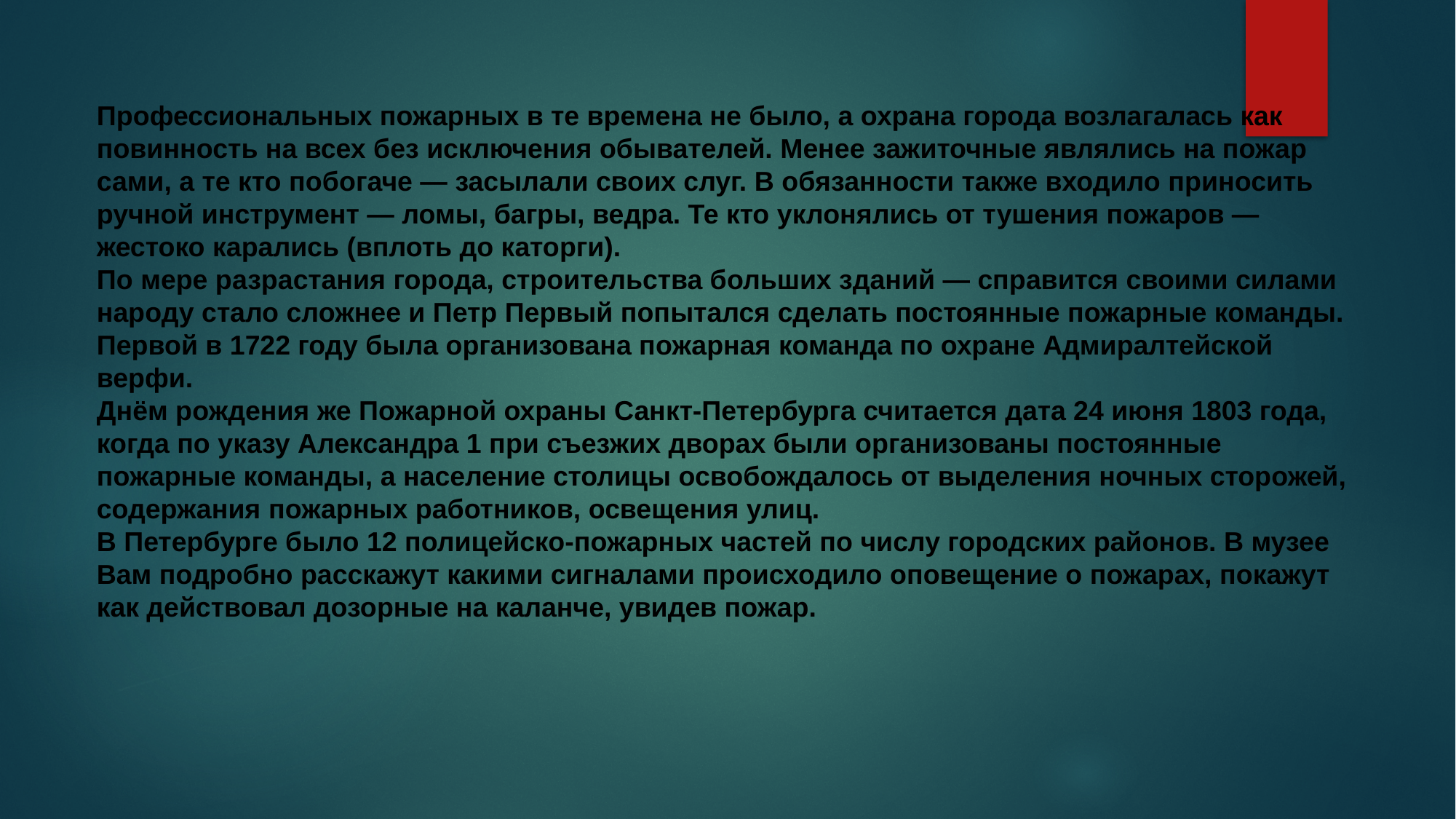

Профессиональных пожарных в те времена не было, а охрана города возлагалась как повинность на всех без исключения обывателей. Менее зажиточные являлись на пожар сами, а те кто побогаче — засылали своих слуг. В обязанности также входило приносить ручной инструмент — ломы, багры, ведра. Те кто уклонялись от тушения пожаров — жестоко карались (вплоть до каторги).
По мере разрастания города, строительства больших зданий — справится своими силами народу стало сложнее и Петр Первый попытался сделать постоянные пожарные команды. Первой в 1722 году была организована пожарная команда по охране Адмиралтейской верфи.
Днём рождения же Пожарной охраны Санкт-Петербурга считается дата 24 июня 1803 года, когда по указу Александра 1 при съезжих дворах были организованы постоянные пожарные команды, а население столицы освобождалось от выделения ночных сторожей, содержания пожарных работников, освещения улиц.
В Петербурге было 12 полицейско-пожарных частей по числу городских районов. В музее Вам подробно расскажут какими сигналами происходило оповещение о пожарах, покажут как действовал дозорные на каланче, увидев пожар.